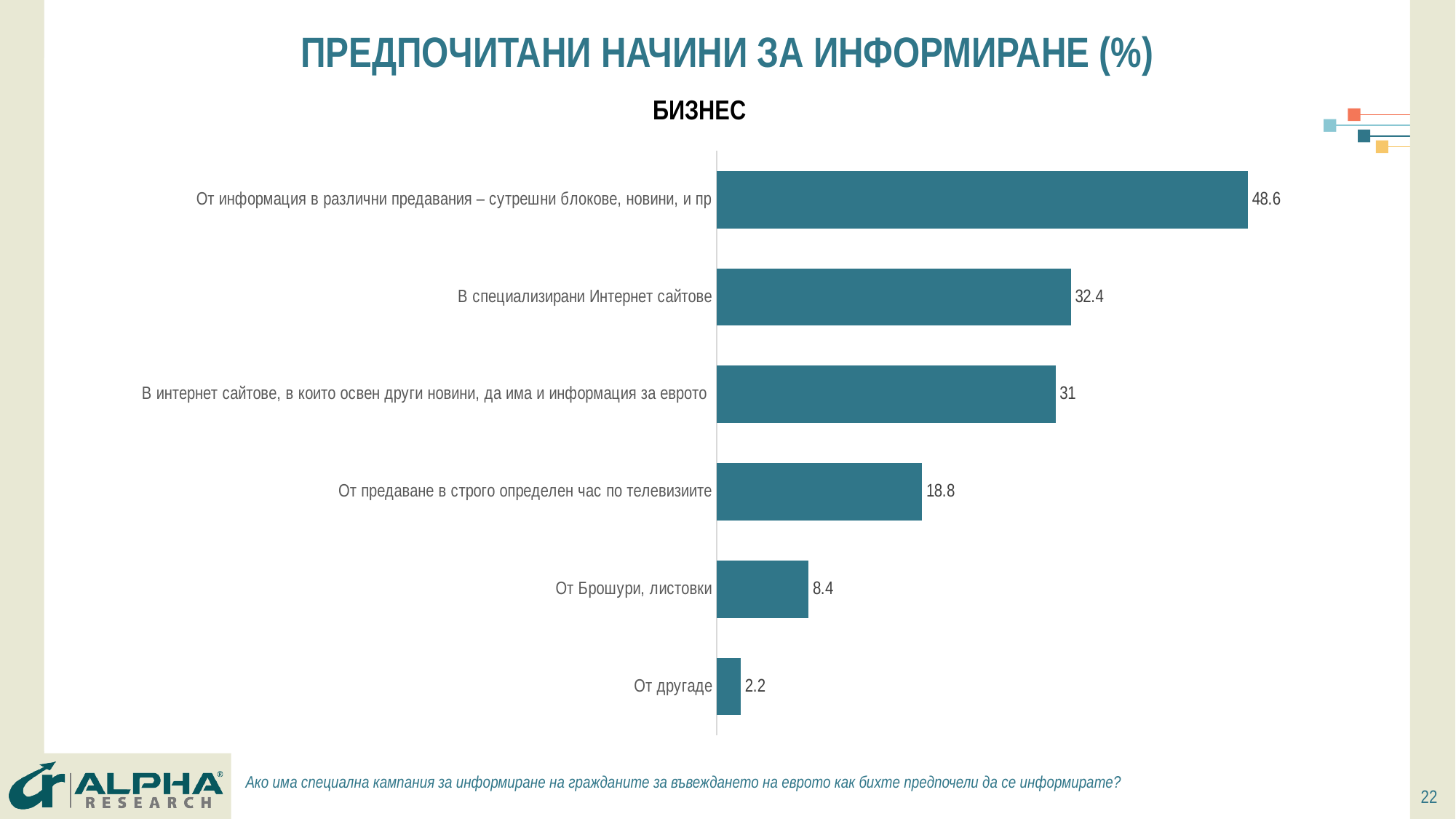

# ПРЕДПОЧИТАНИ НАЧИНИ ЗА ИНФОРМИРАНЕ (%)
БИЗНЕС

### Chart

| Category | Series 1 |
|---|---|
| От информация в различни предавания – сутрешни блокове, новини, и пр | 48.6 |
| В специализирани Интернет сайтове | 32.4 |
| В интернет сайтове, в които освен други новини, да има и информация за еврото  | 31.0 |
| От предаване в строго определен час по телевизиите | 18.8 |
| От Брошури, листовки | 8.4 |
| От другаде | 2.1999999999999997 |
Ако има специална кампания за информиране на гражданите за въвеждането на еврото как бихте предпочели да се информирате?
22